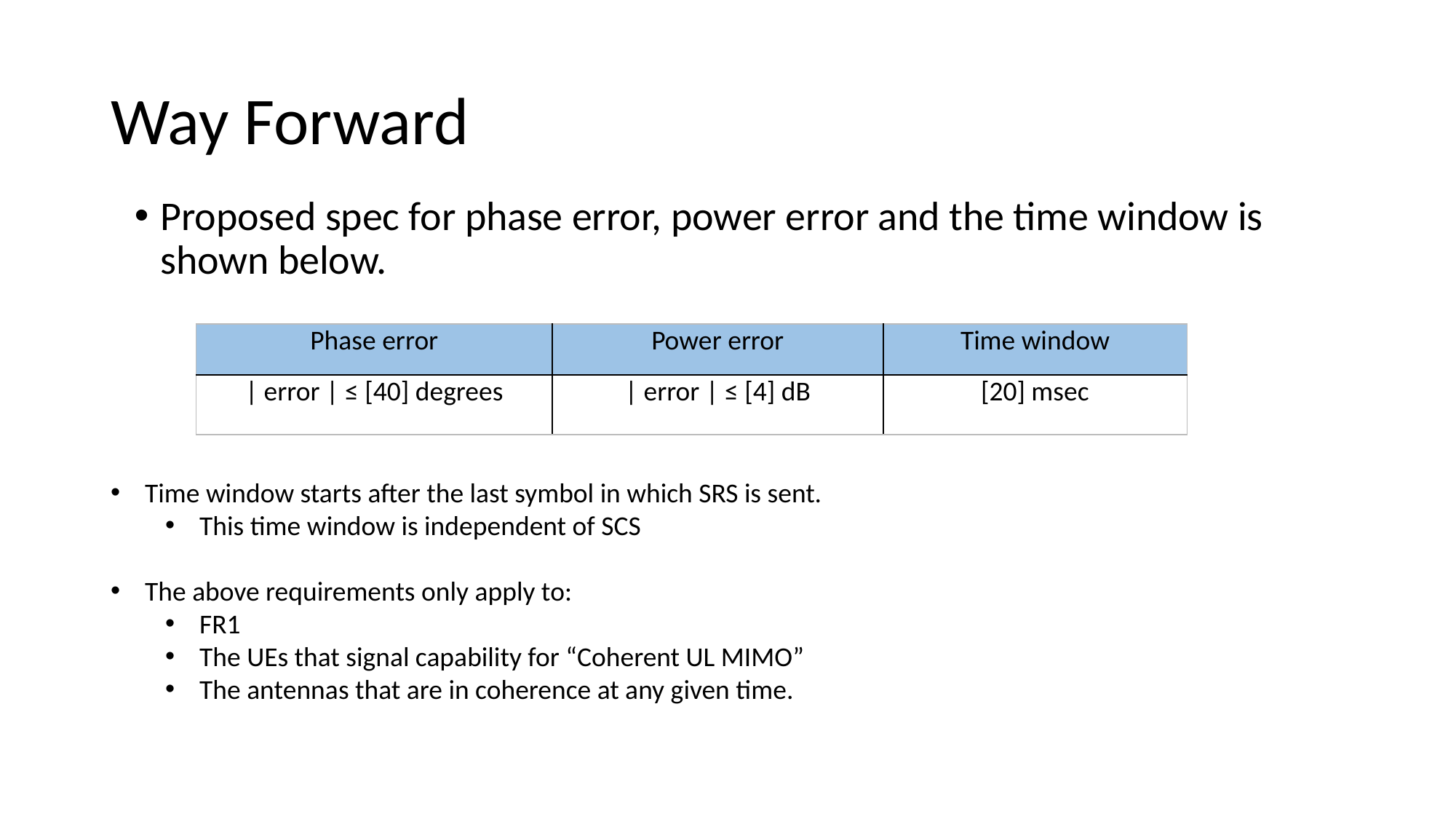

# Way Forward
Proposed spec for phase error, power error and the time window is shown below.
| Phase error | Power error | Time window |
| --- | --- | --- |
| | error | ≤ [40] degrees | | error | ≤ [4] dB | [20] msec |
Time window starts after the last symbol in which SRS is sent.
This time window is independent of SCS

The above requirements only apply to:
FR1
The UEs that signal capability for “Coherent UL MIMO”
The antennas that are in coherence at any given time.